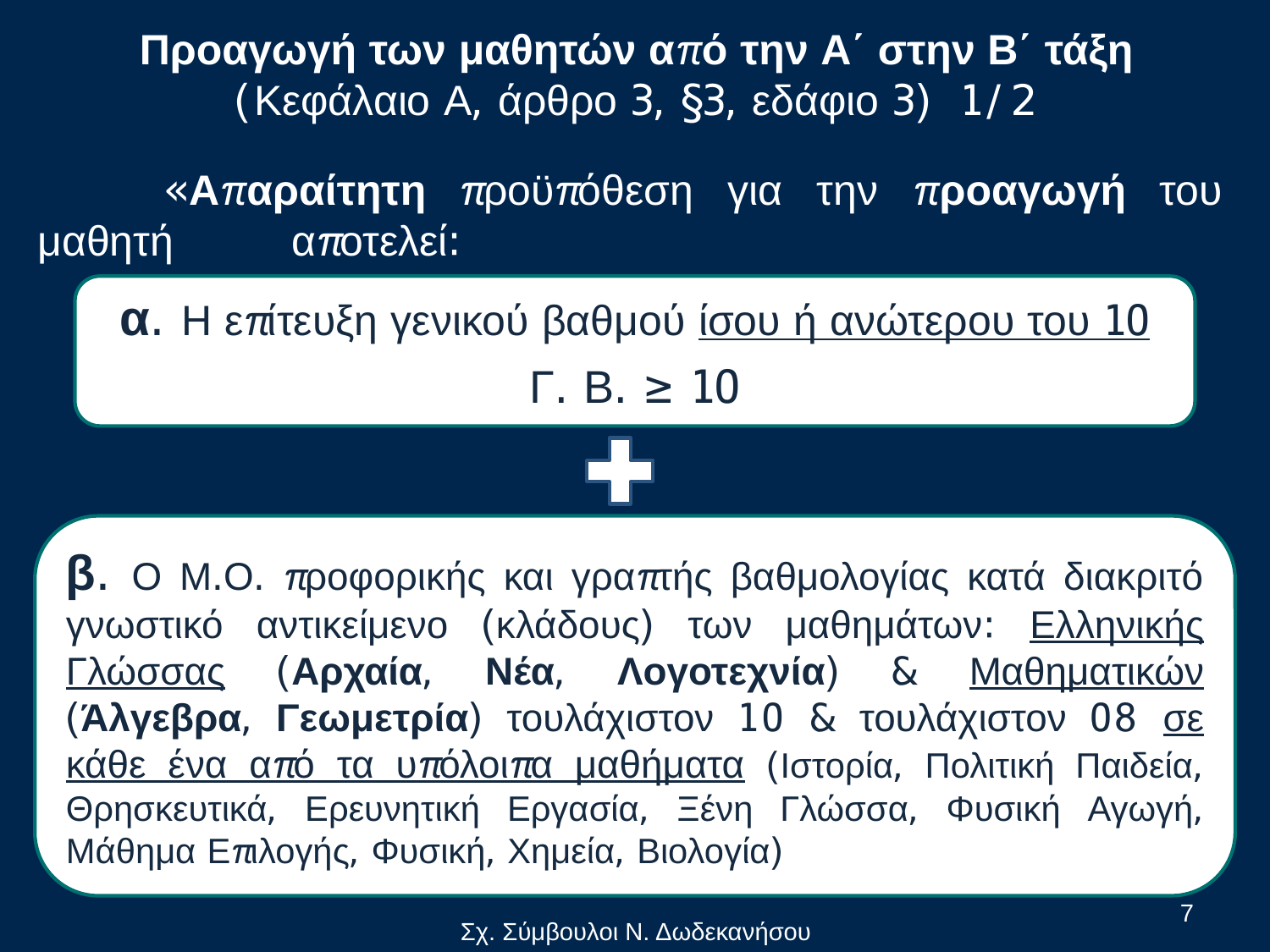

# Προαγωγή των μαθητών από την Α΄ στην Β΄ τάξη (Κεφάλαιο Α, άρθρο 3, §3, εδάφιο 3)  1/2
	«Απαραίτητη προϋπόθεση για την προαγωγή του μαθητή 	αποτελεί:
α. Η επίτευξη γενικού βαθμού ίσου ή ανώτερου του 10
Γ. Β. ≥ 10

β. Ο Μ.Ο. προφορικής και γραπτής βαθμολογίας κατά διακριτό γνωστικό αντικείμενο (κλάδους) των μαθημάτων: Ελληνικής Γλώσσας (Αρχαία, Νέα, Λογοτεχνία) & Μαθηματικών (Άλγεβρα, Γεωμετρία) τουλάχιστον 10 & τουλάχιστον 08 σε κάθε ένα από τα υπόλοιπα μαθήματα (Ιστορία, Πολιτική Παιδεία, Θρησκευτικά, Ερευνητική Εργασία, Ξένη Γλώσσα, Φυσική Αγωγή, Μάθημα Επιλογής, Φυσική, Χημεία, Βιολογία)
7
Σχ. Σύμβουλοι Ν. Δωδεκανήσου